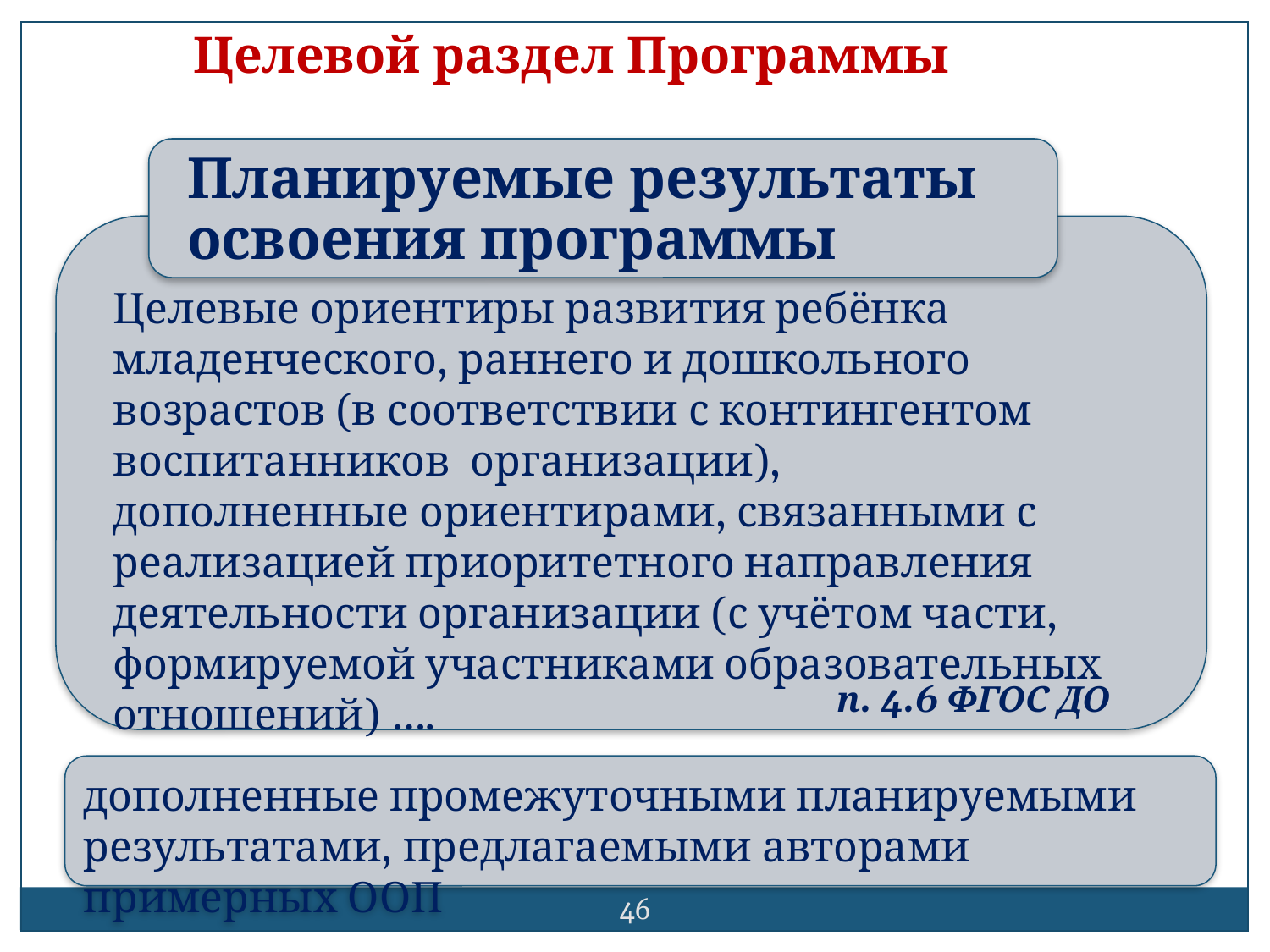

Целевой раздел Программы

Планируемые результаты освоения программы

Целевые ориентиры развития ребёнка младенческого, раннего и дошкольного возрастов (в соответствии с контингентом воспитанников  организации),
дополненные ориентирами, связанными с реализацией приоритетного направления деятельности организации (с учётом части, формируемой участниками образовательных отношений) ….

дополненные промежуточными планируемыми результатами, предлагаемыми авторами примерных ООП
п. 4.6 ФГОС ДО
46